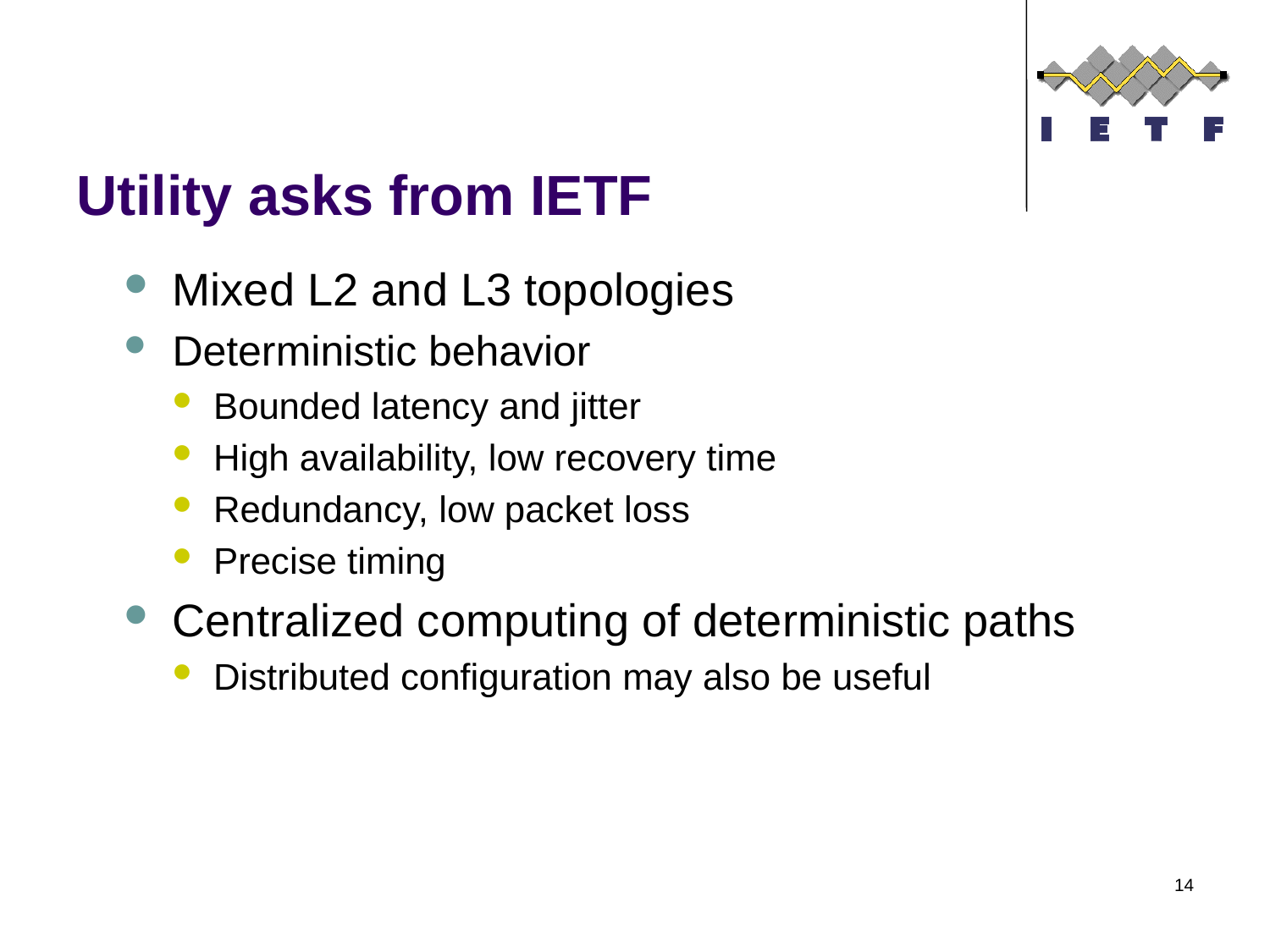

# Utility asks from IETF
Mixed L2 and L3 topologies
Deterministic behavior
Bounded latency and jitter
High availability, low recovery time
Redundancy, low packet loss
Precise timing
Centralized computing of deterministic paths
Distributed configuration may also be useful
14